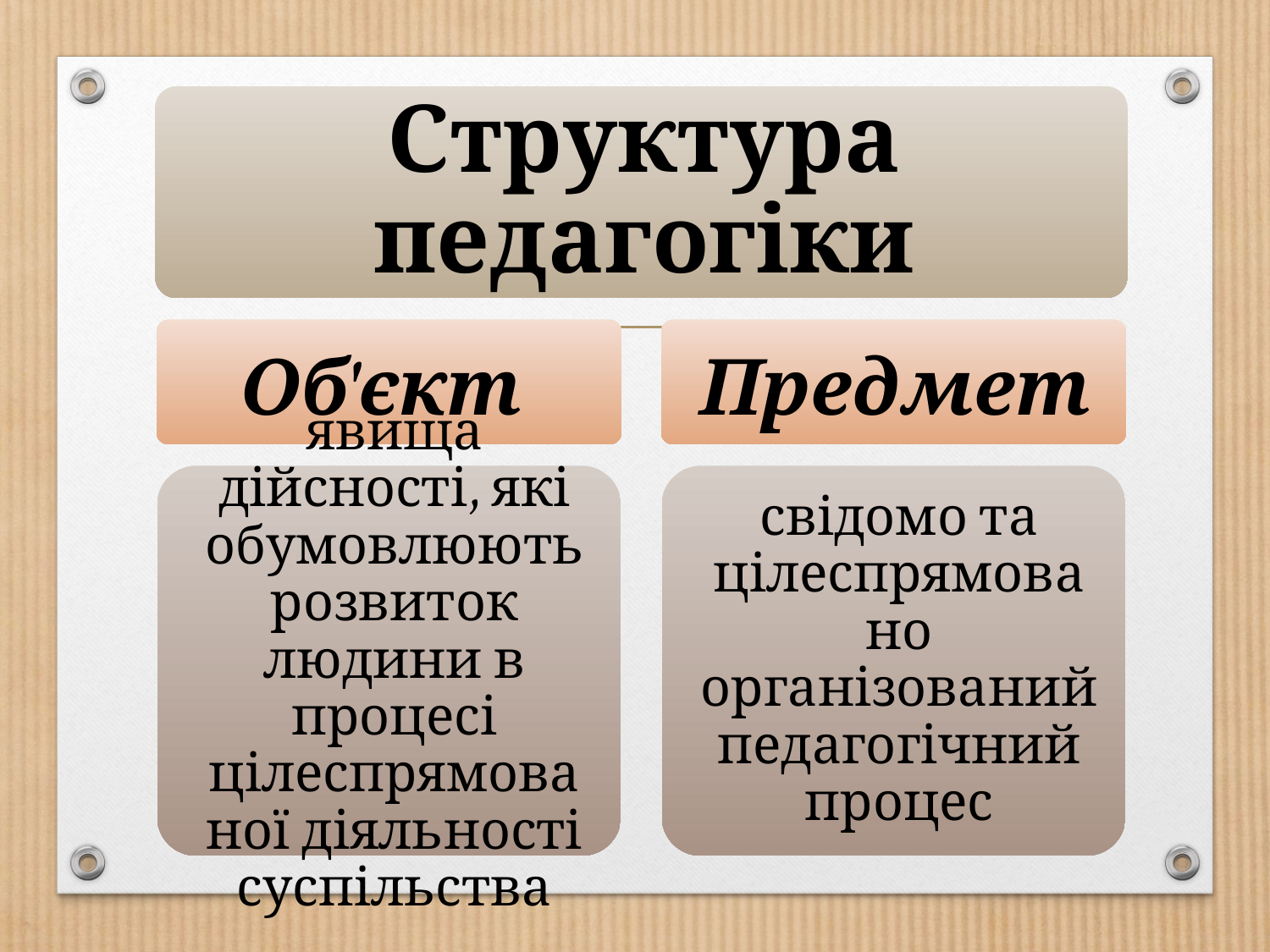

Структура педагогіки
Об'єкт
явища дійсності, які обумовлюють розвиток людини в процесі цілеспрямованої діяльності суспільства
Предмет
свідомо та цілеспрямовано організований педагогічний процес
9